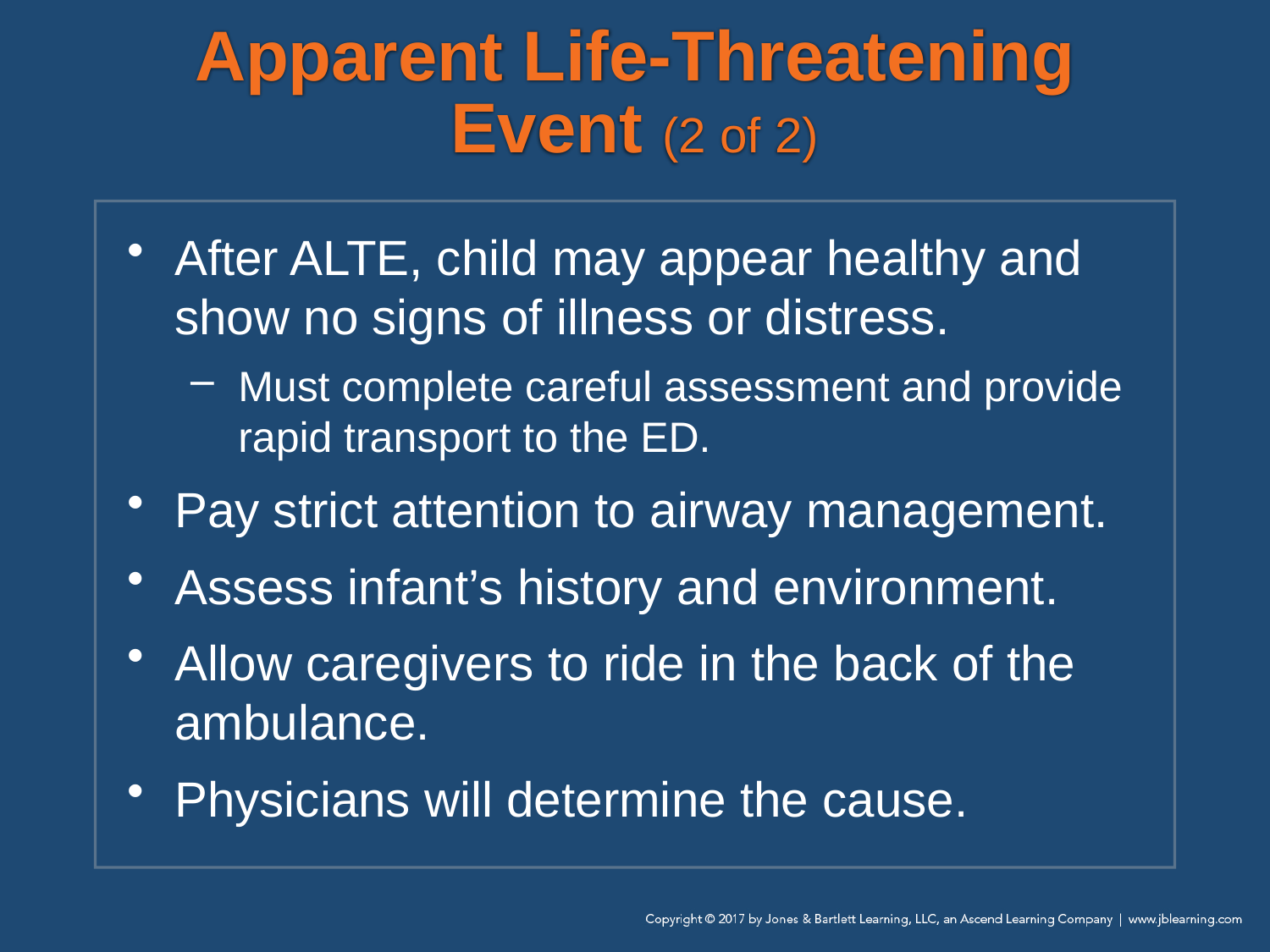

# Apparent Life-Threatening Event (2 of 2)
After ALTE, child may appear healthy and show no signs of illness or distress.
Must complete careful assessment and provide rapid transport to the ED.
Pay strict attention to airway management.
Assess infant’s history and environment.
Allow caregivers to ride in the back of the ambulance.
Physicians will determine the cause.